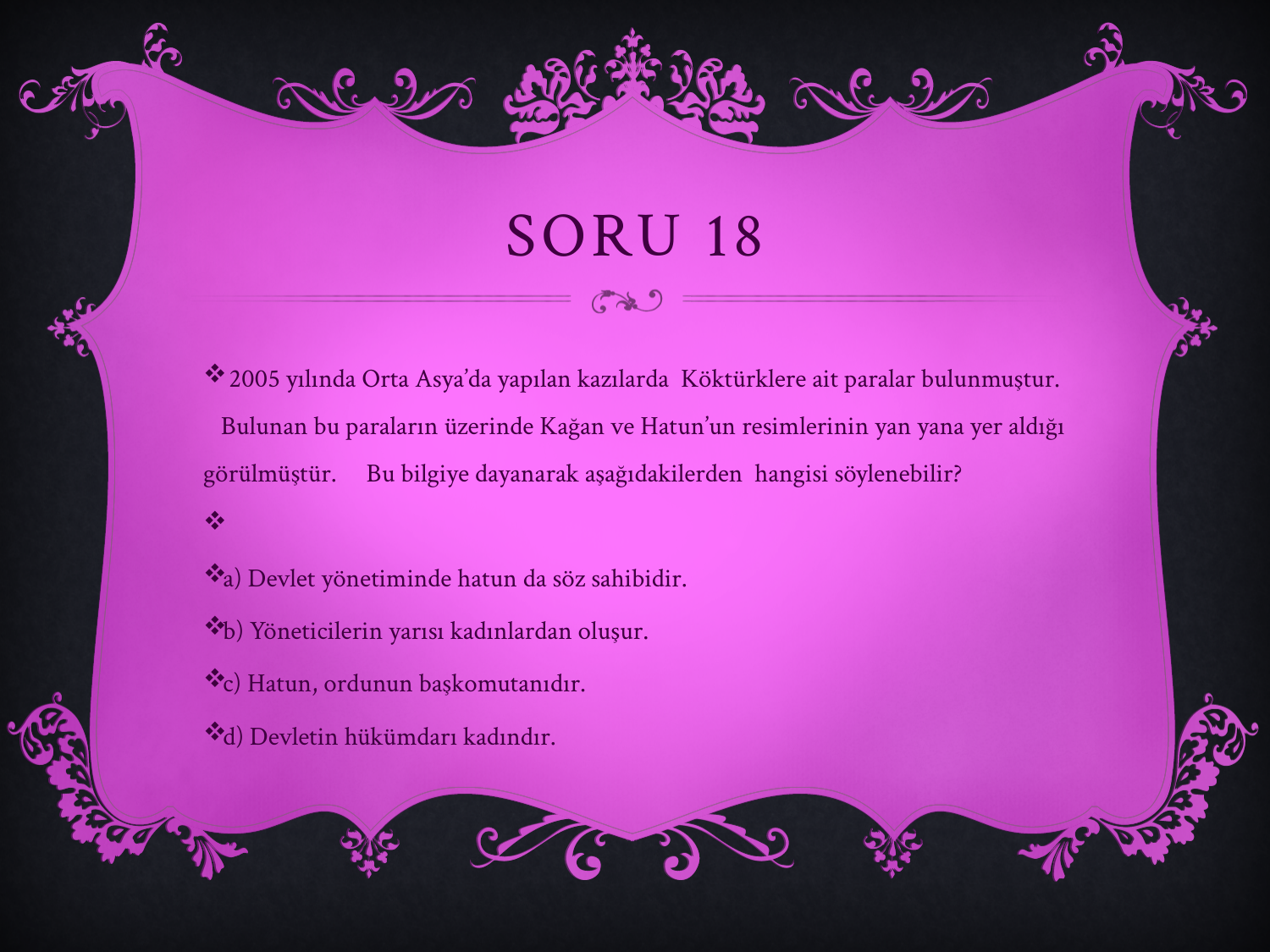

# SORU 18
 2005 yılında Orta Asya’da yapılan kazılarda  Köktürklere ait paralar bulunmuştur.     Bulunan bu paraların üzerinde Kağan ve Hatun’un resimlerinin yan yana yer aldığı görülmüştür.     Bu bilgiye dayanarak aşağıdakilerden  hangisi söylenebilir?

a) Devlet yönetiminde hatun da söz sahibidir.
b) Yöneticilerin yarısı kadınlardan oluşur.
c) Hatun, ordunun başkomutanıdır.
d) Devletin hükümdarı kadındır.